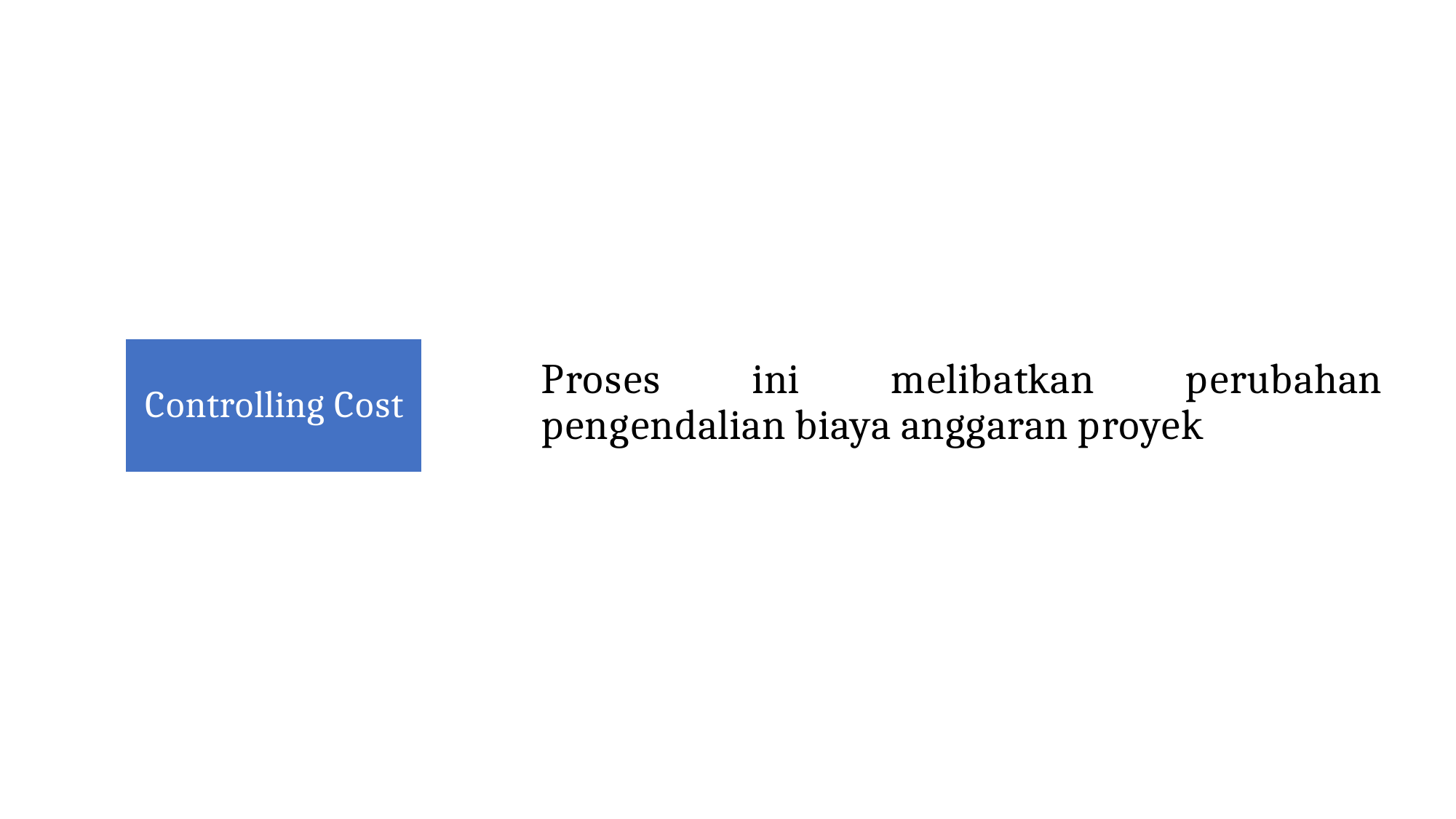

Controlling Cost
# Proses ini melibatkan perubahan pengendalian biaya anggaran proyek